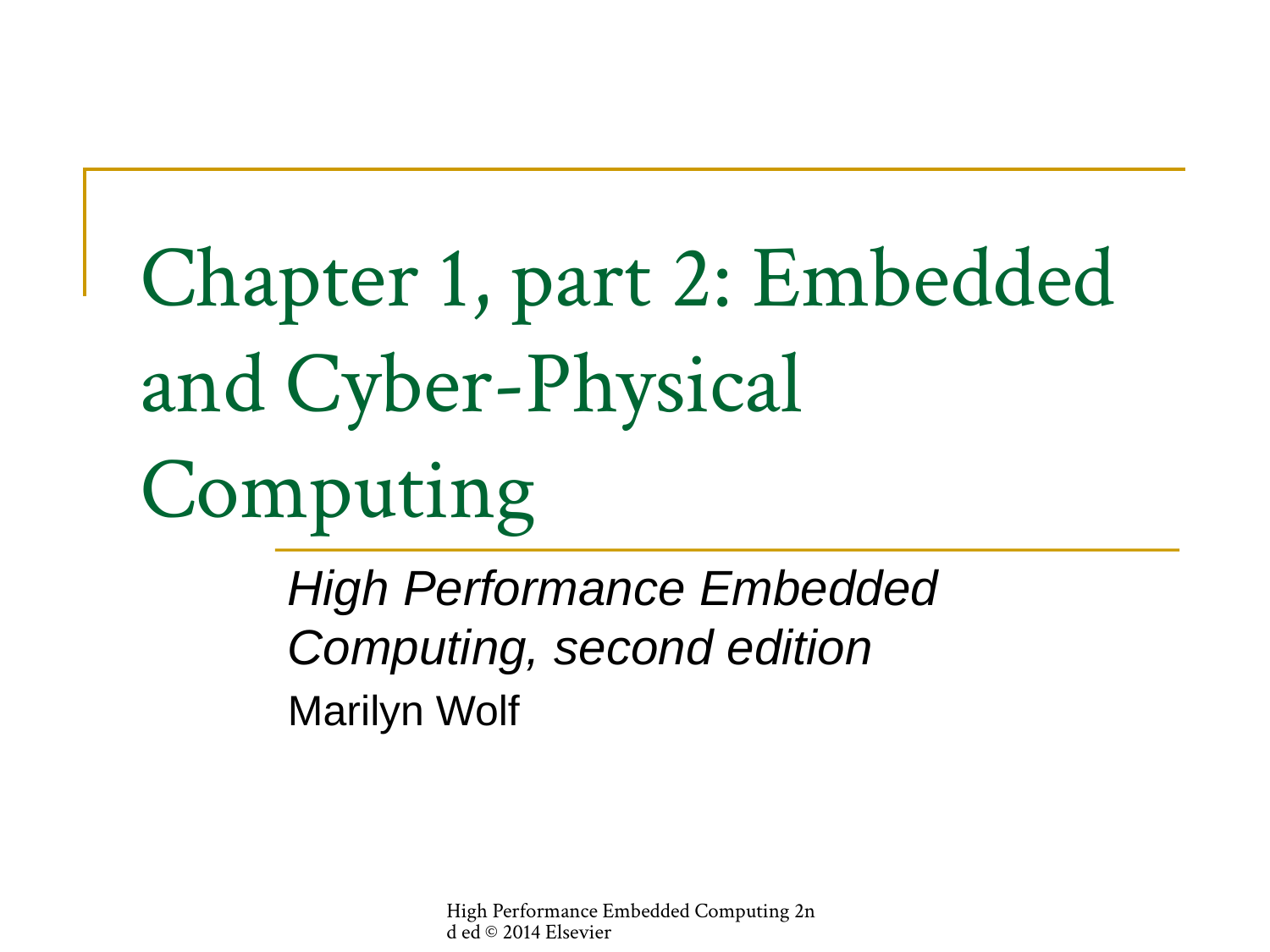

# Chapter 1, part 2: Embedded and Cyber-Physical Computing
High Performance Embedded Computing, second edition
Marilyn Wolf
High Performance Embedded Computing 2nd ed © 2014 Elsevier